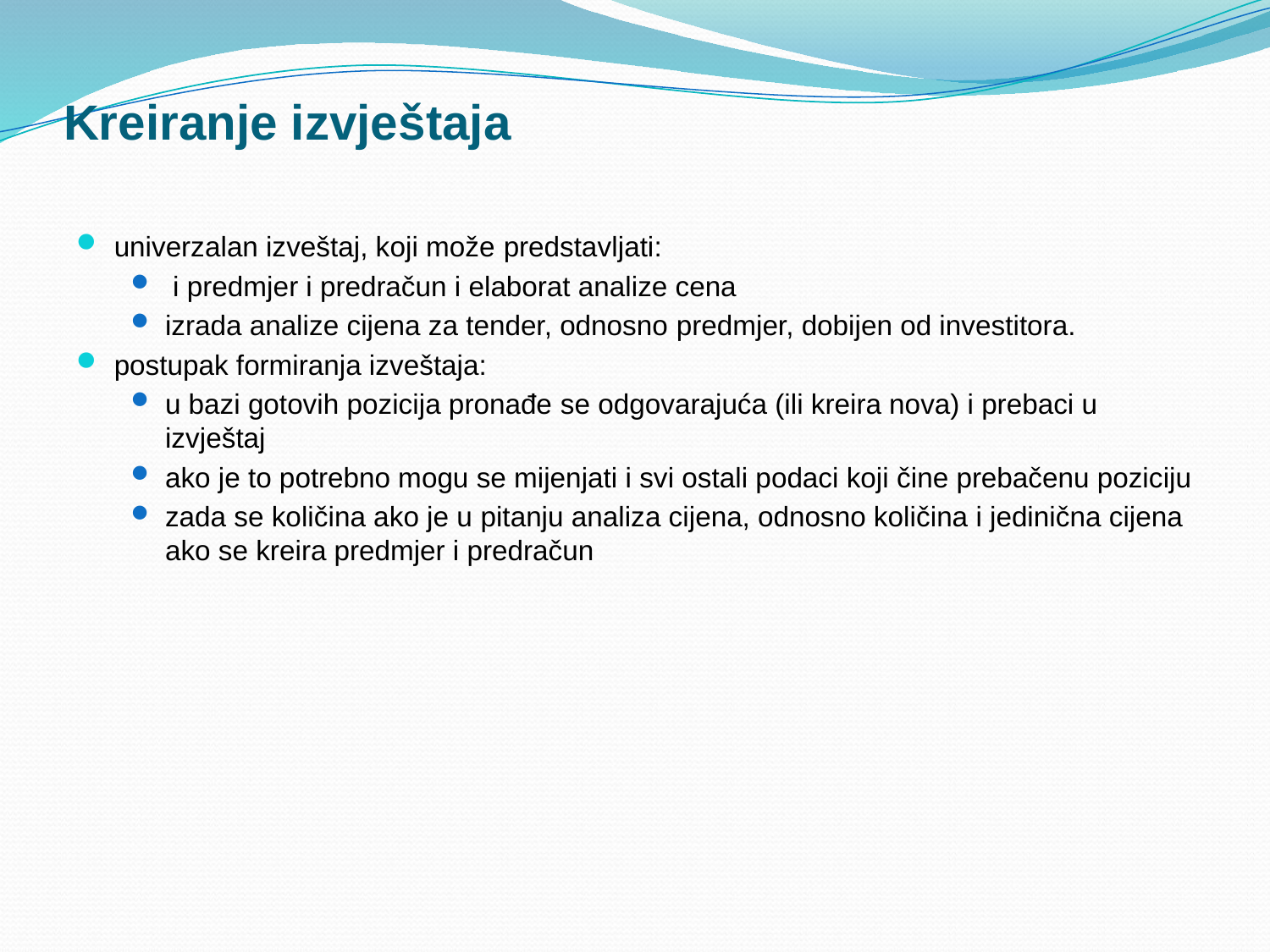

# Kreiranje izvještaja
univerzalan izveštaj, koji može predstavljati:
 i predmjer i predračun i elaborat analize cena
izrada analize cijena za tender, odnosno predmjer, dobijen od investitora.
postupak formiranja izveštaja:
u bazi gotovih pozicija pronađe se odgovarajuća (ili kreira nova) i prebaci u izvještaj
ako je to potrebno mogu se mijenjati i svi ostali podaci koji čine prebačenu poziciju
zada se količina ako je u pitanju analiza cijena, odnosno količina i jedinična cijena ako se kreira predmjer i predračun